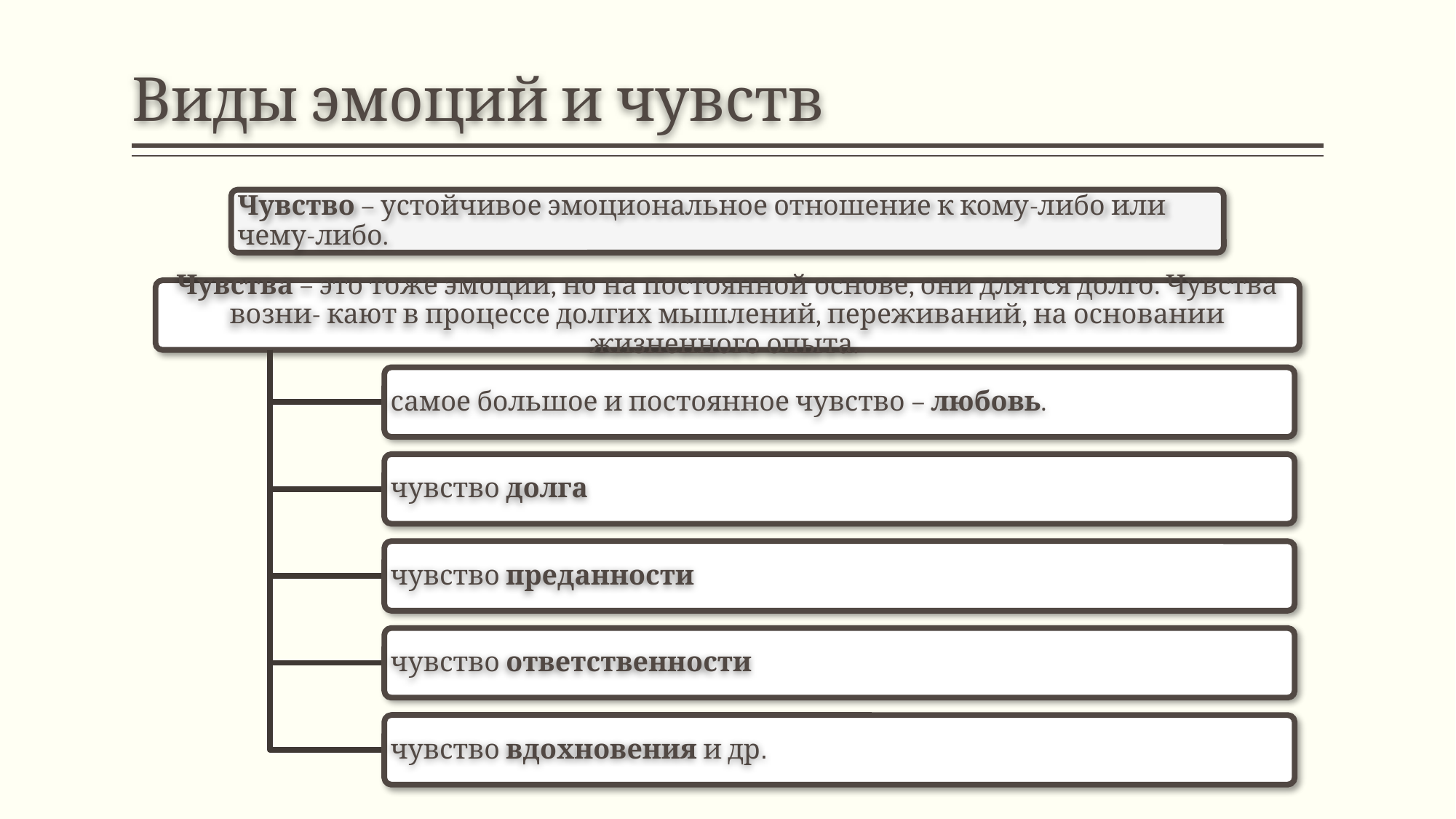

# Виды эмоций и чувств

Чувство – устойчивое эмоциональное отношение к кому-либо или чему-либо.

Чувства – это тоже эмоции, но на постоянной основе, они длятся долго. Чувства возни- кают в процессе долгих мышлений, переживаний, на основании жизненного опыта.

самое большое и постоянное чувство – любовь.

чувство долга

чувство преданности

чувство ответственности

чувство вдохновения и др.